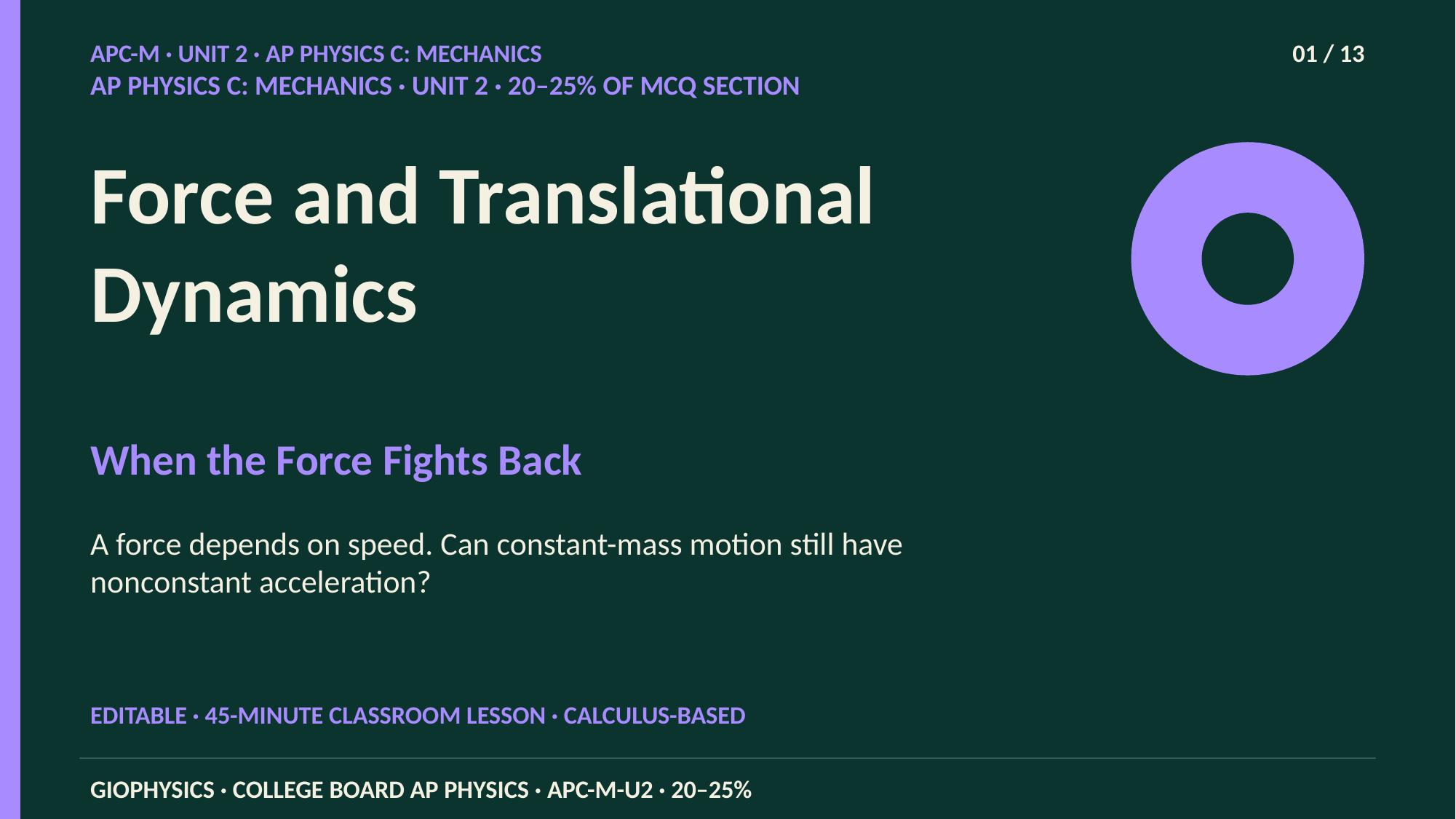

APC-M · UNIT 2 · AP PHYSICS C: MECHANICS
01 / 13
AP PHYSICS C: MECHANICS · UNIT 2 · 20–25% OF MCQ SECTION
Force and Translational Dynamics

When the Force Fights Back
A force depends on speed. Can constant-mass motion still have nonconstant acceleration?
EDITABLE · 45-MINUTE CLASSROOM LESSON · CALCULUS-BASED

GIOPHYSICS · COLLEGE BOARD AP PHYSICS · APC-M-U2 · 20–25%